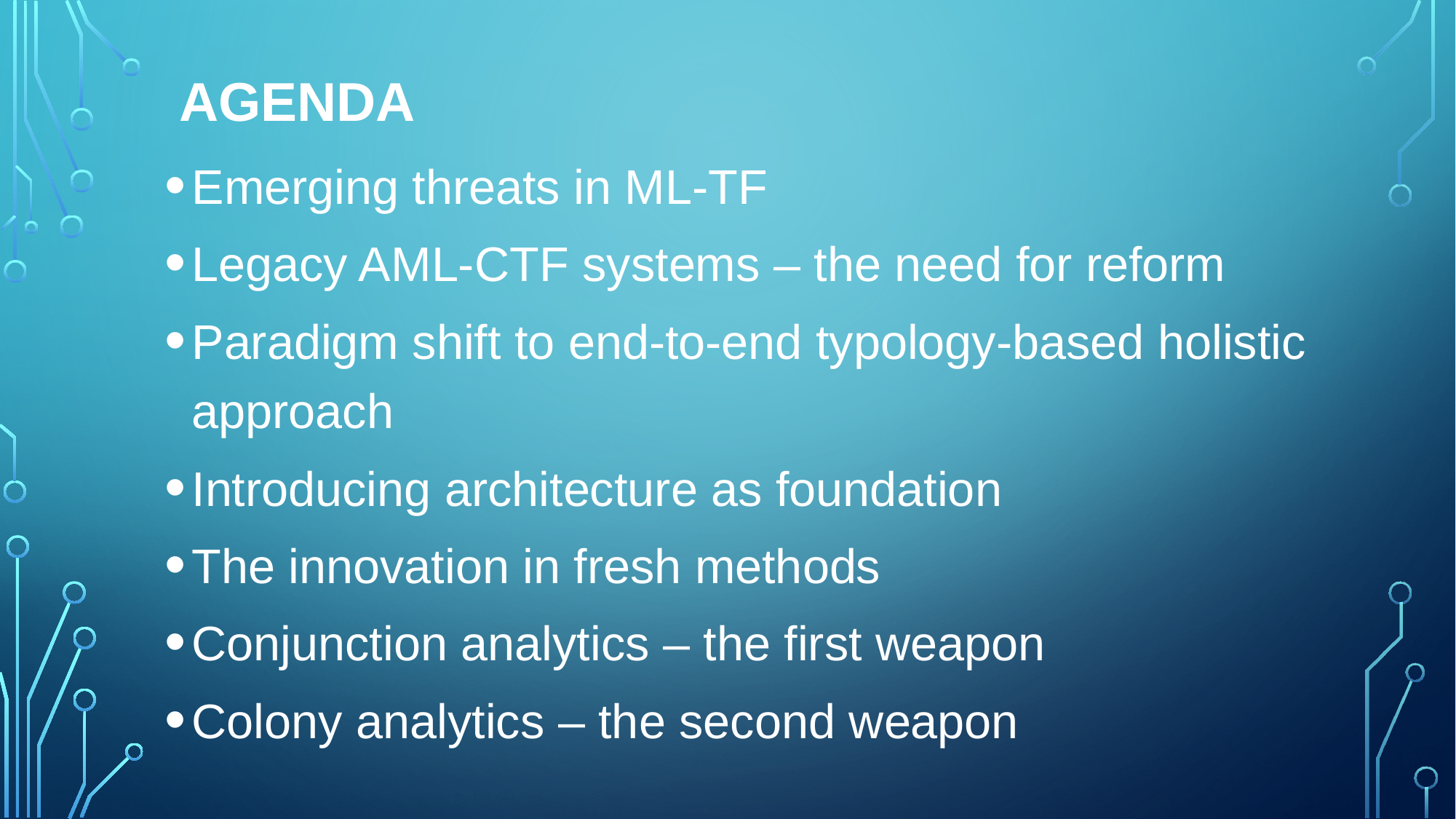

# Agenda
Emerging threats in ML-TF
Legacy AML-CTF systems – the need for reform
Paradigm shift to end-to-end typology-based holistic approach
Introducing architecture as foundation
The innovation in fresh methods
Conjunction analytics – the first weapon
Colony analytics – the second weapon